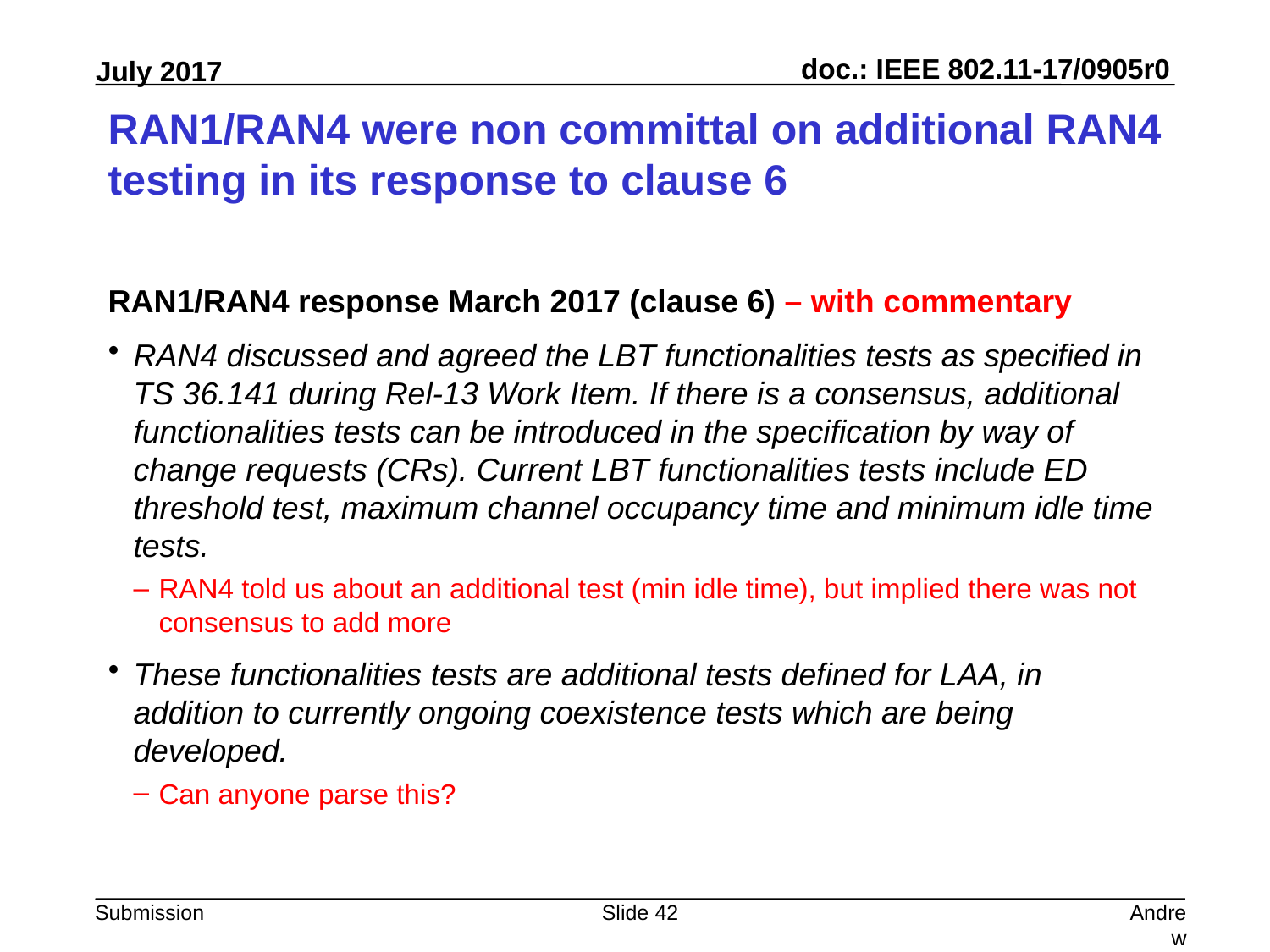

# RAN1/RAN4 were non committal on additional RAN4 testing in its response to clause 6
RAN1/RAN4 response March 2017 (clause 6) – with commentary
RAN4 discussed and agreed the LBT functionalities tests as specified in TS 36.141 during Rel-13 Work Item. If there is a consensus, additional functionalities tests can be introduced in the specification by way of change requests (CRs). Current LBT functionalities tests include ED threshold test, maximum channel occupancy time and minimum idle time tests.
RAN4 told us about an additional test (min idle time), but implied there was not consensus to add more
These functionalities tests are additional tests defined for LAA, in addition to currently ongoing coexistence tests which are being developed.
Can anyone parse this?

Slide 42
Andrew Myles, Cisco